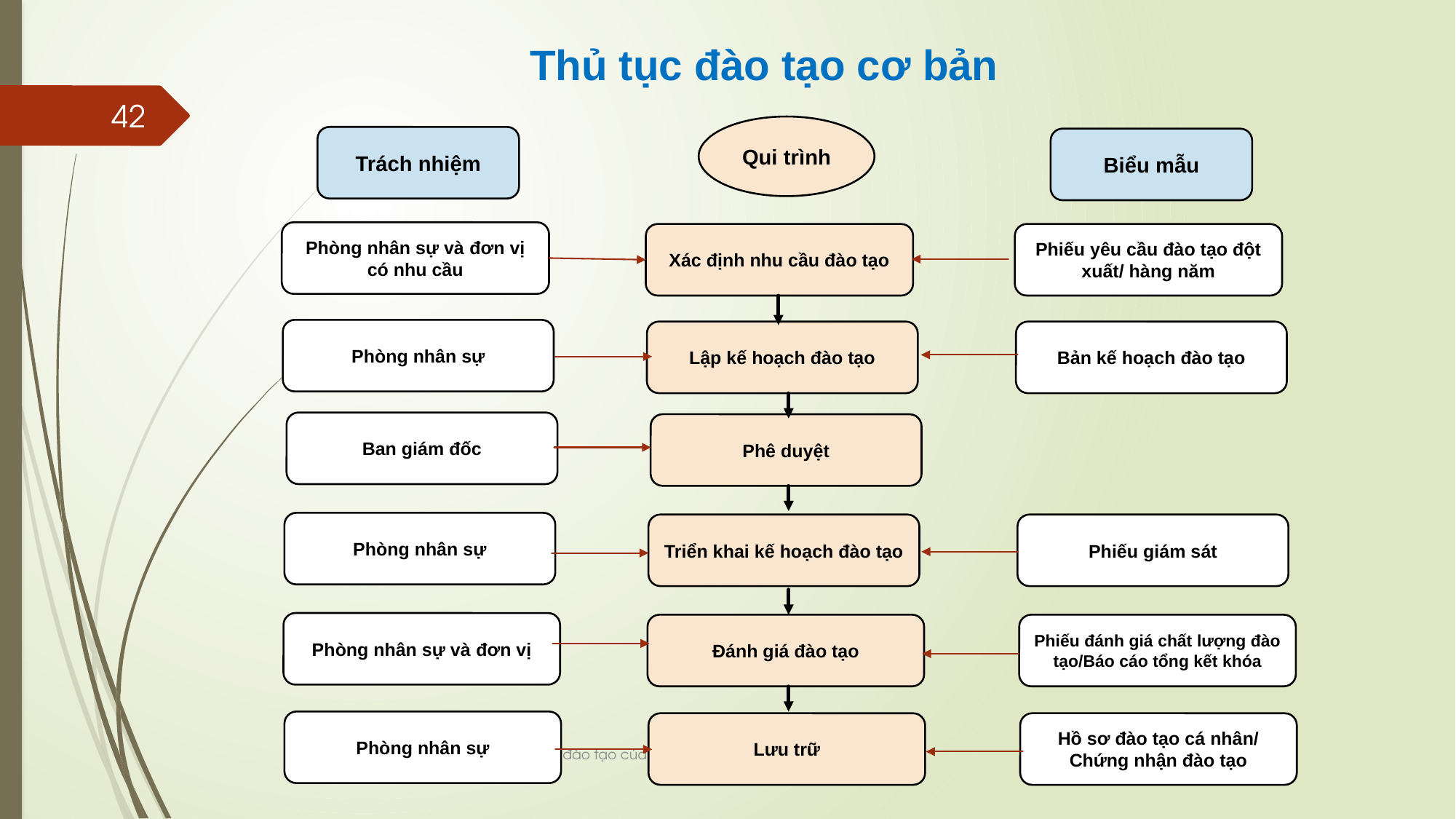

# Thủ tục đào tạo cơ bản
42
Qui trình
Xác định nhu cầu đào tạo
Lập kế hoạch đào tạo
Phê duyệt
Triển khai kế hoạch đào tạo
Đánh giá đào tạo
Lưu trữ
Trách nhiệm
Phòng nhân sự và đơn vị có nhu cầu
Phòng nhân sự
Ban giám đốc
Phòng nhân sự
Phòng nhân sự và đơn vị
Phòng nhân sự
Biểu mẫu
Phiếu yêu cầu đào tạo đột xuất/ hàng năm
Bản kế hoạch đào tạo
Phiếu giám sát
Phiếu đánh giá chất lượng đào tạo/Báo cáo tổng kết khóa
Hồ sơ đào tạo cá nhân/ Chứng nhận đào tạo
LU06-Phát triển nhân lực & hệ thống đào tạo của doanh nghiệp